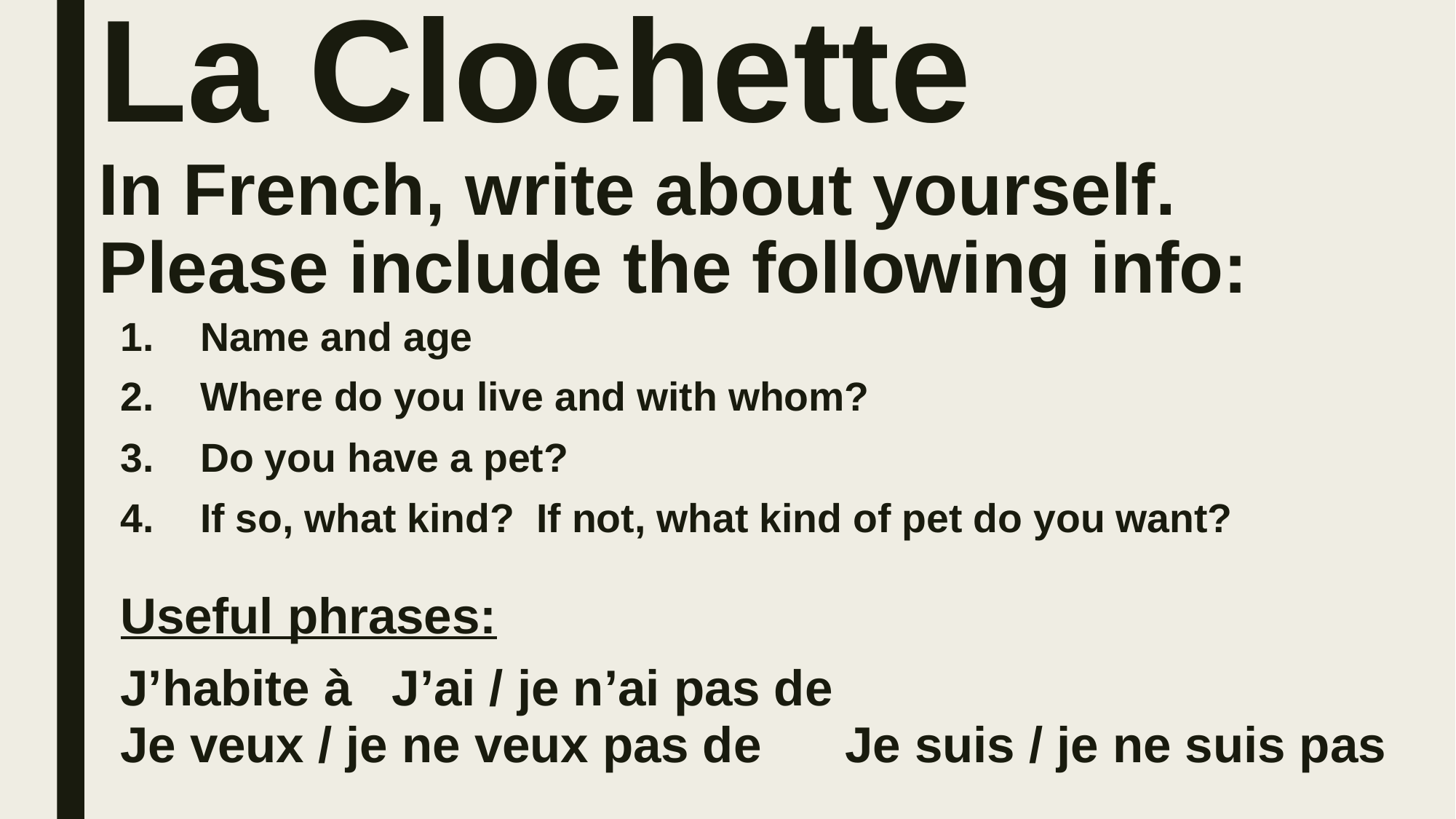

# La Clochette In French, write about yourself.  Please include the following info:
Name and age
Where do you live and with whom?
Do you have a pet?
If so, what kind?  If not, what kind of pet do you want?

Useful phrases:
J’habite à		J’ai / je n’ai pas de
Je veux / je ne veux pas de		Je suis / je ne suis pas